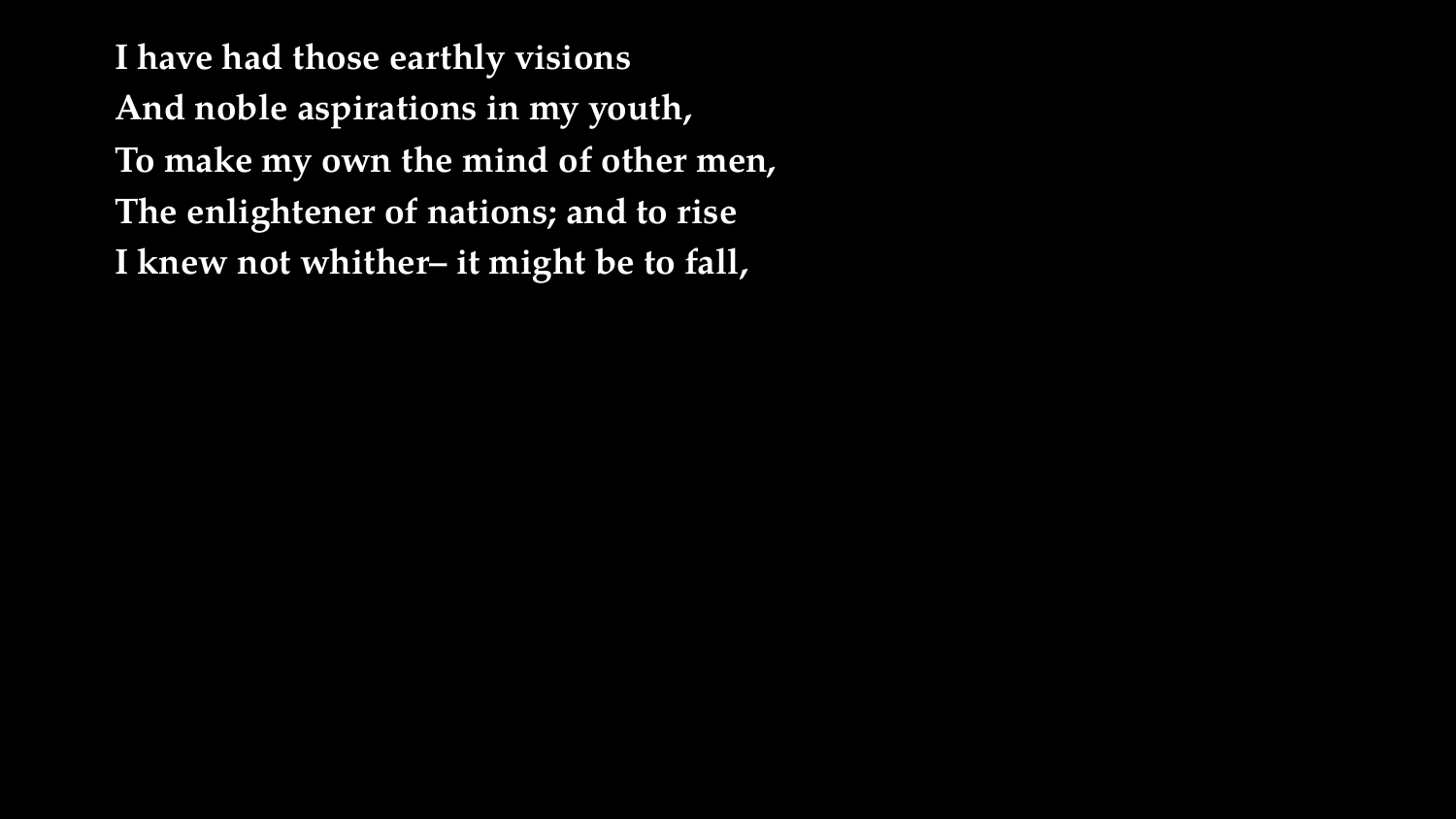

# I have had those earthly visions And noble aspirations in my youth, To make my own the mind of other men, The enlightener of nations; and to rise I knew not whither– it might be to fall,